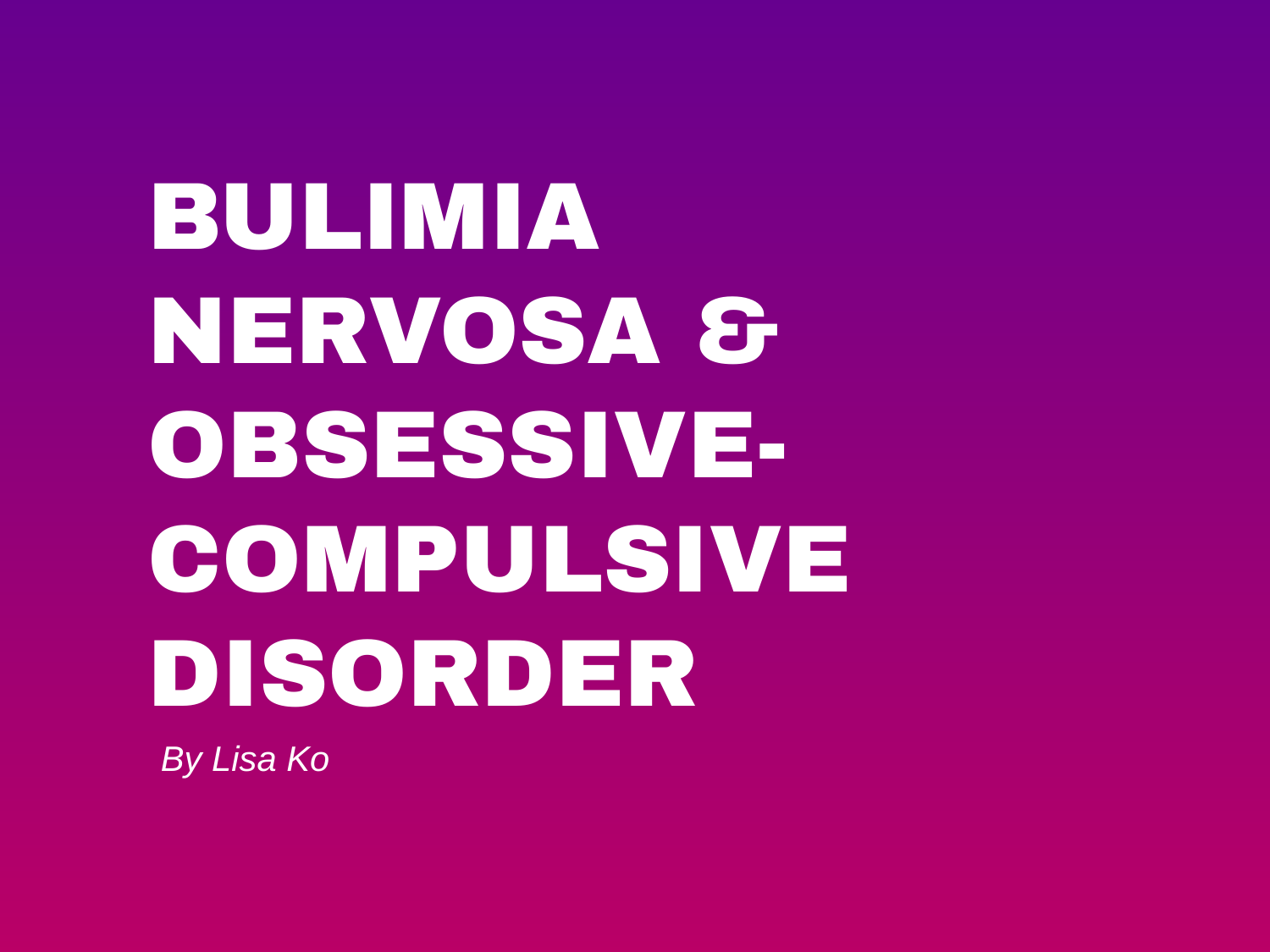

# Bulimia nervosa & obsessive-compulsive disorder
By Lisa Ko